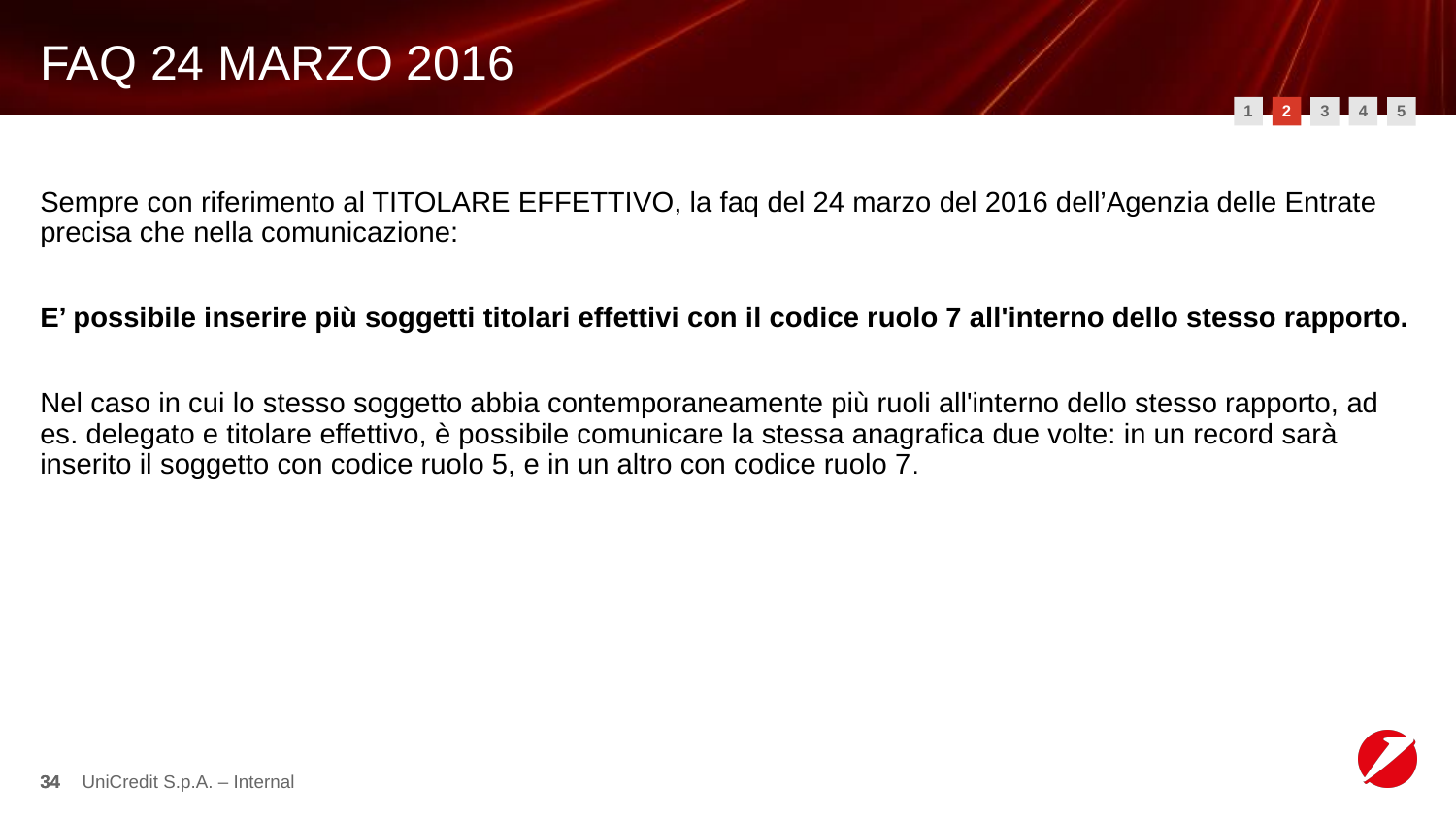

# FAQ 24 MARZO 2016
1
2
4
3
5

Sempre con riferimento al TITOLARE EFFETTIVO, la faq del 24 marzo del 2016 dell’Agenzia delle Entrate precisa che nella comunicazione:

E’ possibile inserire più soggetti titolari effettivi con il codice ruolo 7 all'interno dello stesso rapporto.

Nel caso in cui lo stesso soggetto abbia contemporaneamente più ruoli all'interno dello stesso rapporto, ad es. delegato e titolare effettivo, è possibile comunicare la stessa anagrafica due volte: in un record sarà inserito il soggetto con codice ruolo 5, e in un altro con codice ruolo 7.

UniCredit S.p.A. – Internal